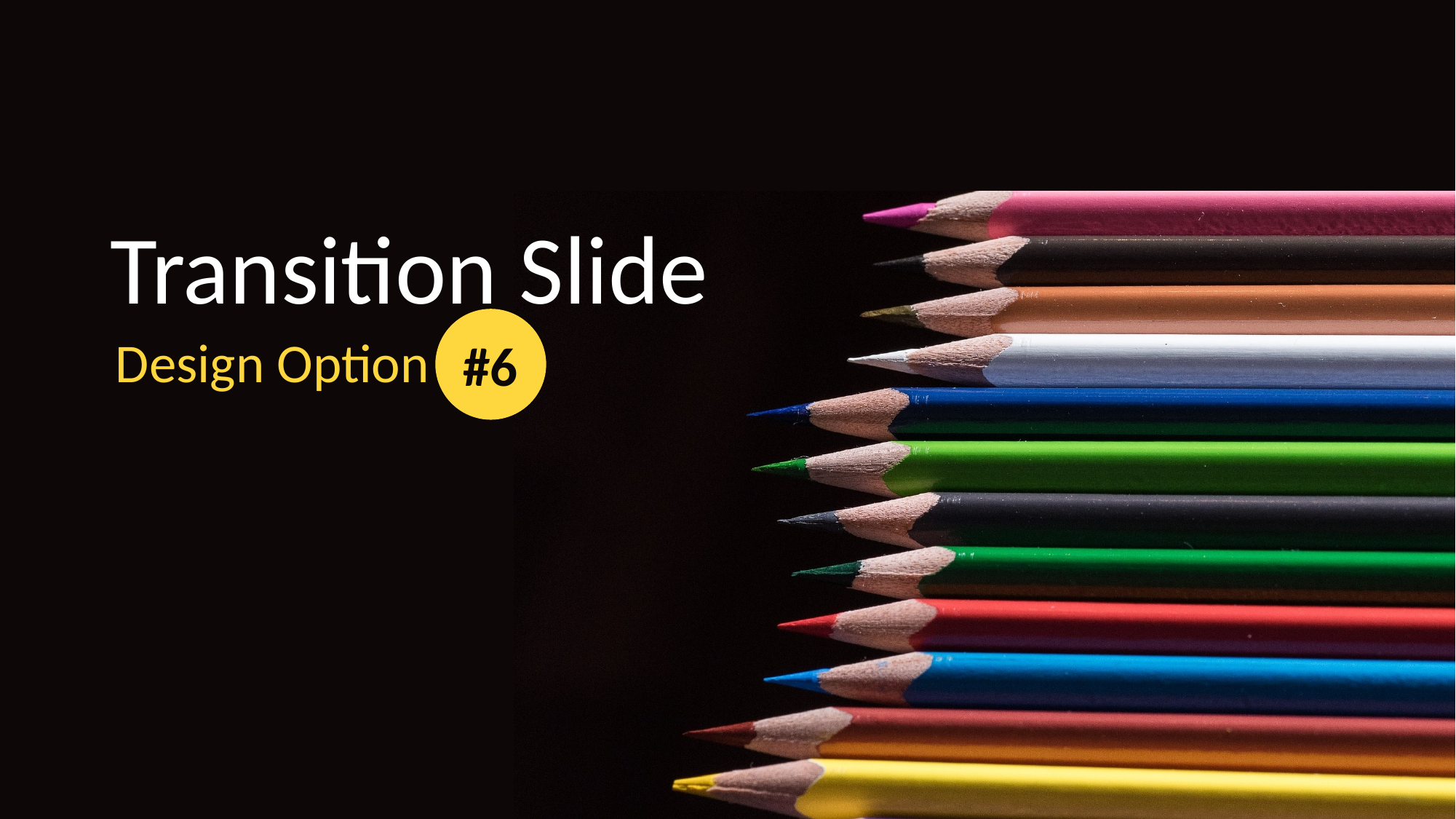

# Transition Slide
#6
Design Option #6 -